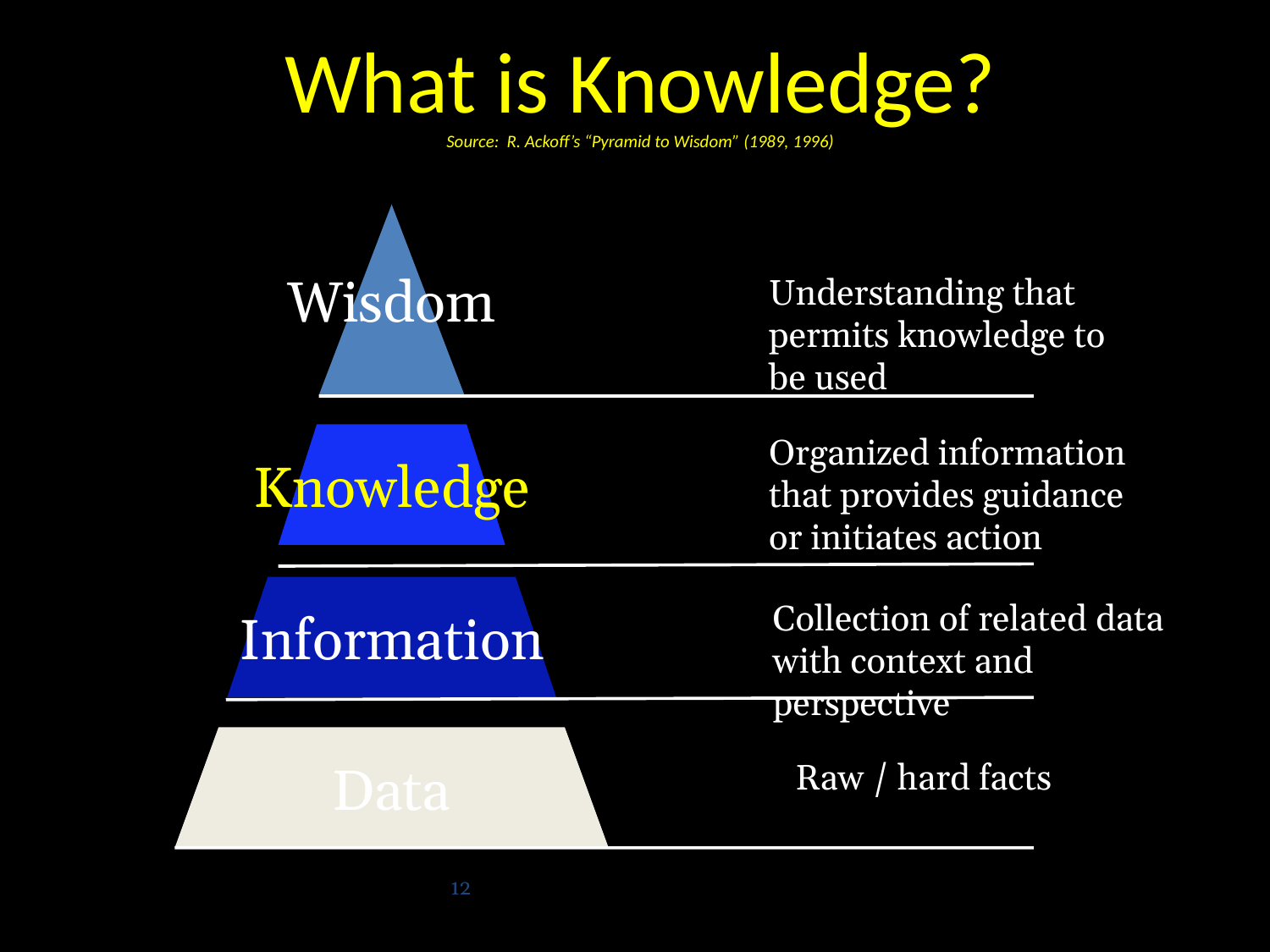

# What is Knowledge? Source:  R. Ackoff’s “Pyramid to Wisdom” (1989, 1996)
Wisdom
Understanding that permits knowledge to be used

Organized information that provides guidance or initiates action

Knowledge
Information
Collection of related data with context and perspective

Data
Raw / hard facts

12